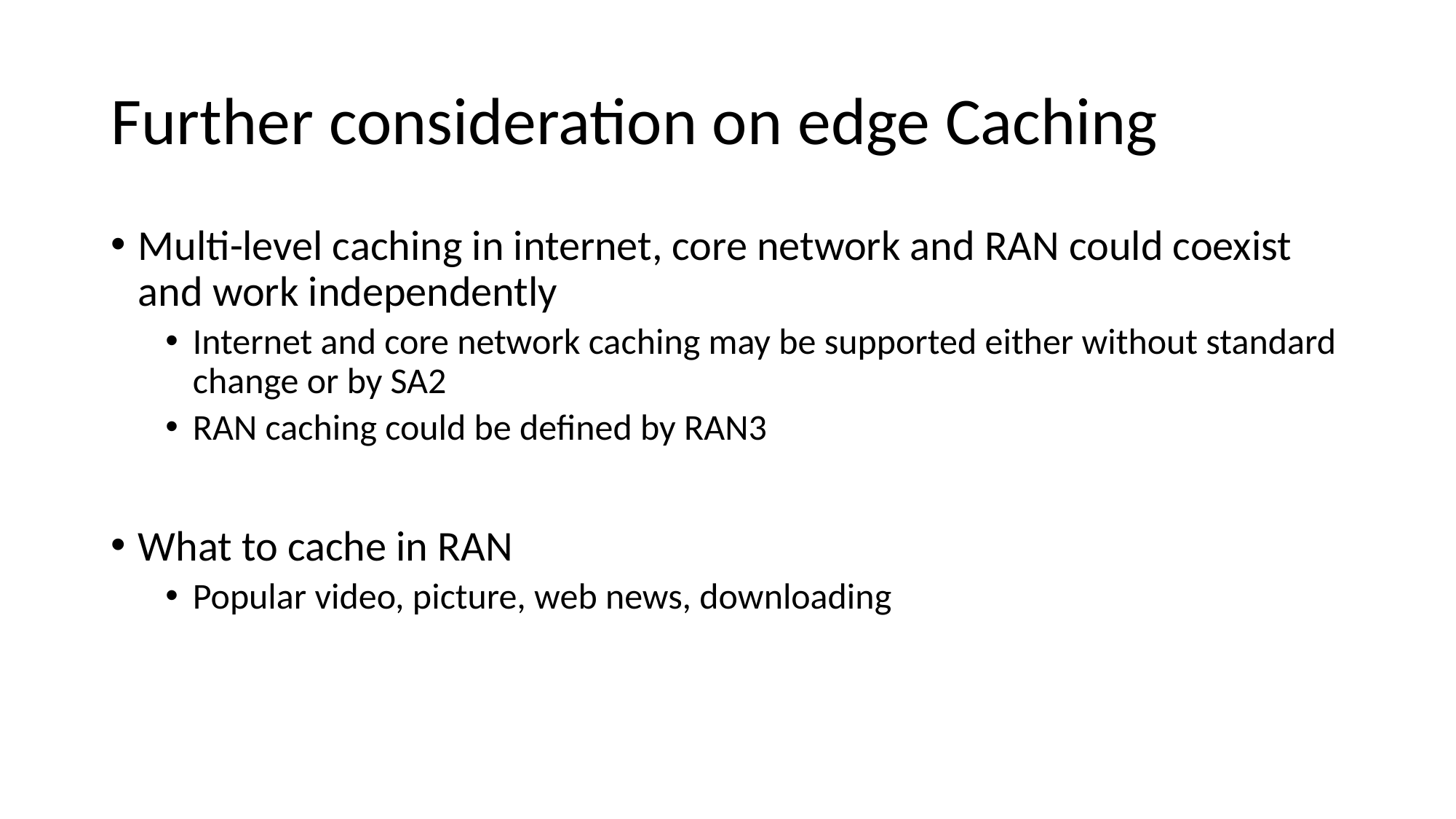

# Further consideration on edge Caching
Multi-level caching in internet, core network and RAN could coexist and work independently
Internet and core network caching may be supported either without standard change or by SA2
RAN caching could be defined by RAN3

What to cache in RAN
Popular video, picture, web news, downloading